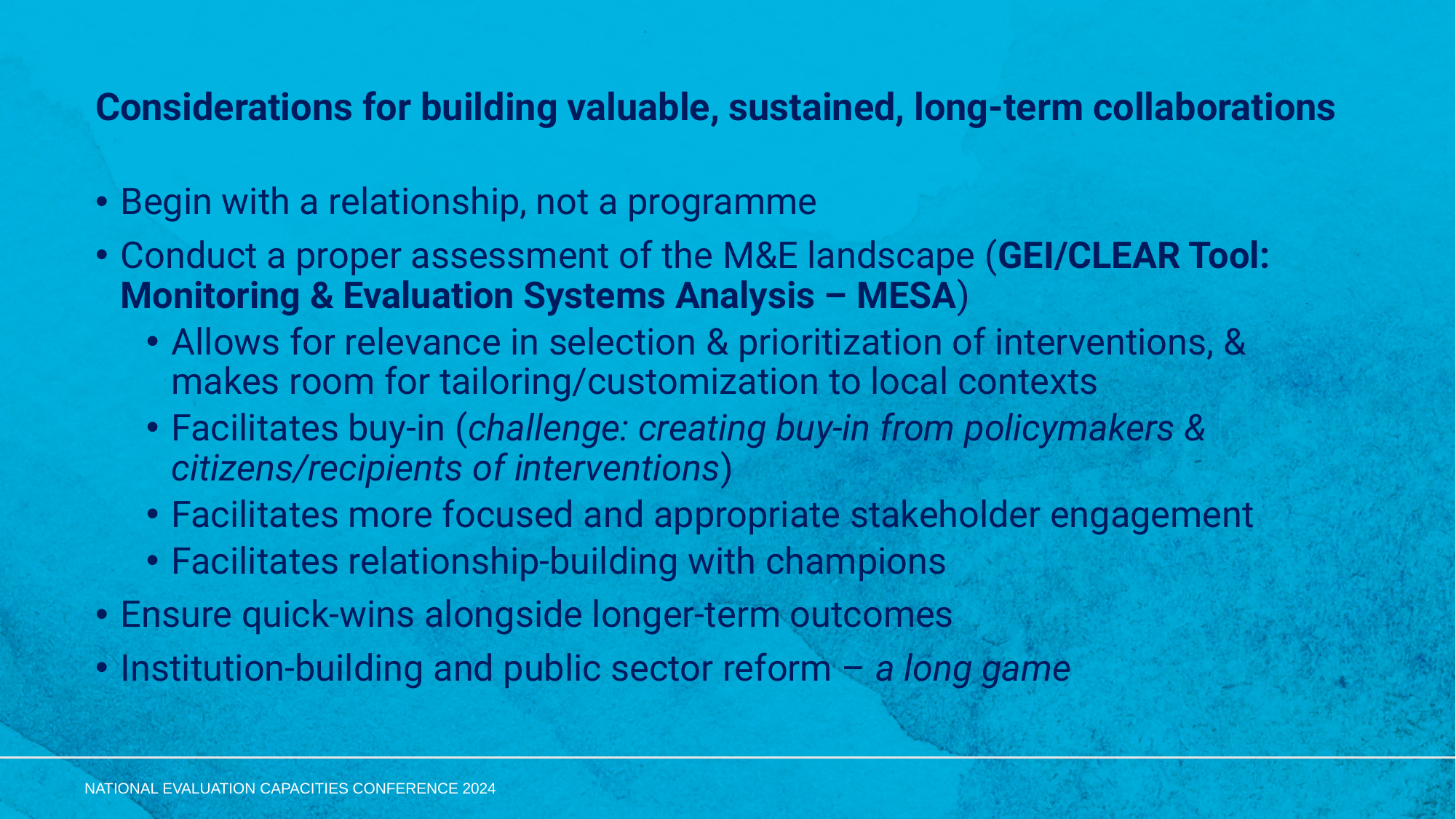

# Considerations for building valuable, sustained, long-term collaborations
Begin with a relationship, not a programme
Conduct a proper assessment of the M&E landscape (GEI/CLEAR Tool: Monitoring & Evaluation Systems Analysis – MESA)
Allows for relevance in selection & prioritization of interventions, & makes room for tailoring/customization to local contexts
Facilitates buy-in (challenge: creating buy-in from policymakers & citizens/recipients of interventions)
Facilitates more focused and appropriate stakeholder engagement
Facilitates relationship-building with champions
Ensure quick-wins alongside longer-term outcomes
Institution-building and public sector reform – a long game